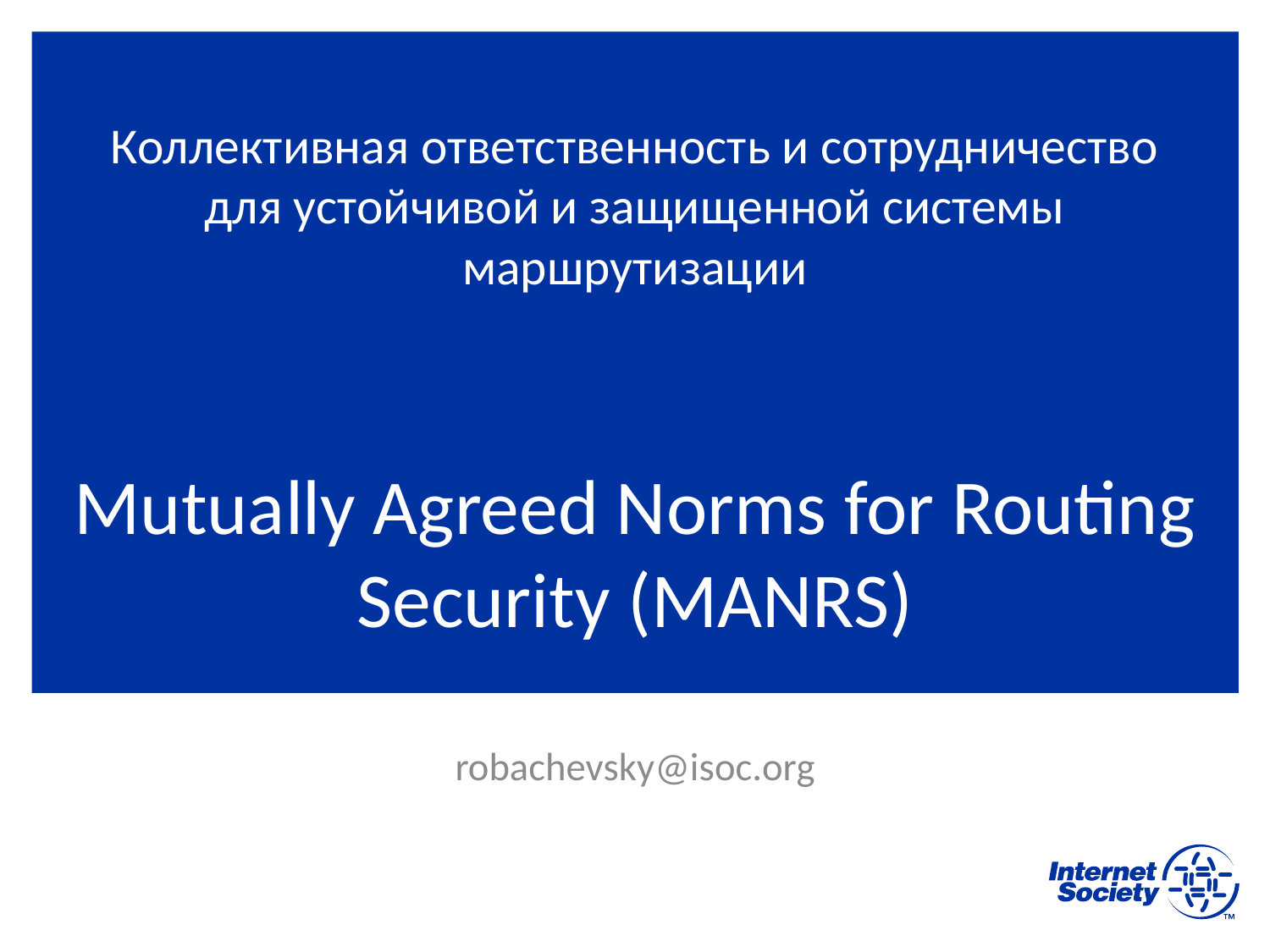

# Коллективная ответственность и сотрудничество для устойчивой и защищенной системы маршрутизации
Mutually Agreed Norms for Routing Security (MANRS)
robachevsky@isoc.org